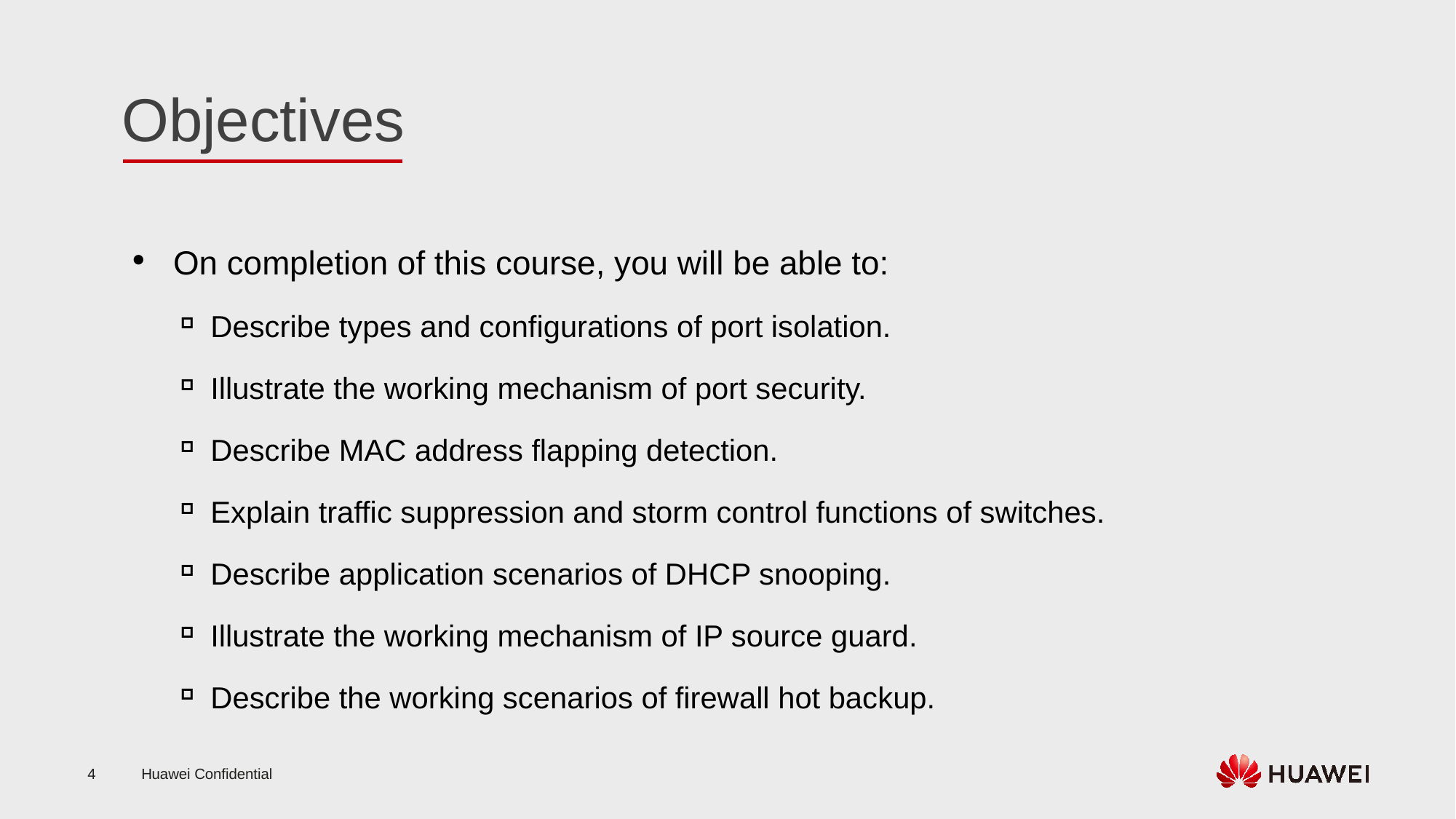

On completion of this course, you will be able to:
Describe types and configurations of port isolation.
Illustrate the working mechanism of port security.
Describe MAC address flapping detection.
Explain traffic suppression and storm control functions of switches.
Describe application scenarios of DHCP snooping.
Illustrate the working mechanism of IP source guard.
Describe the working scenarios of firewall hot backup.